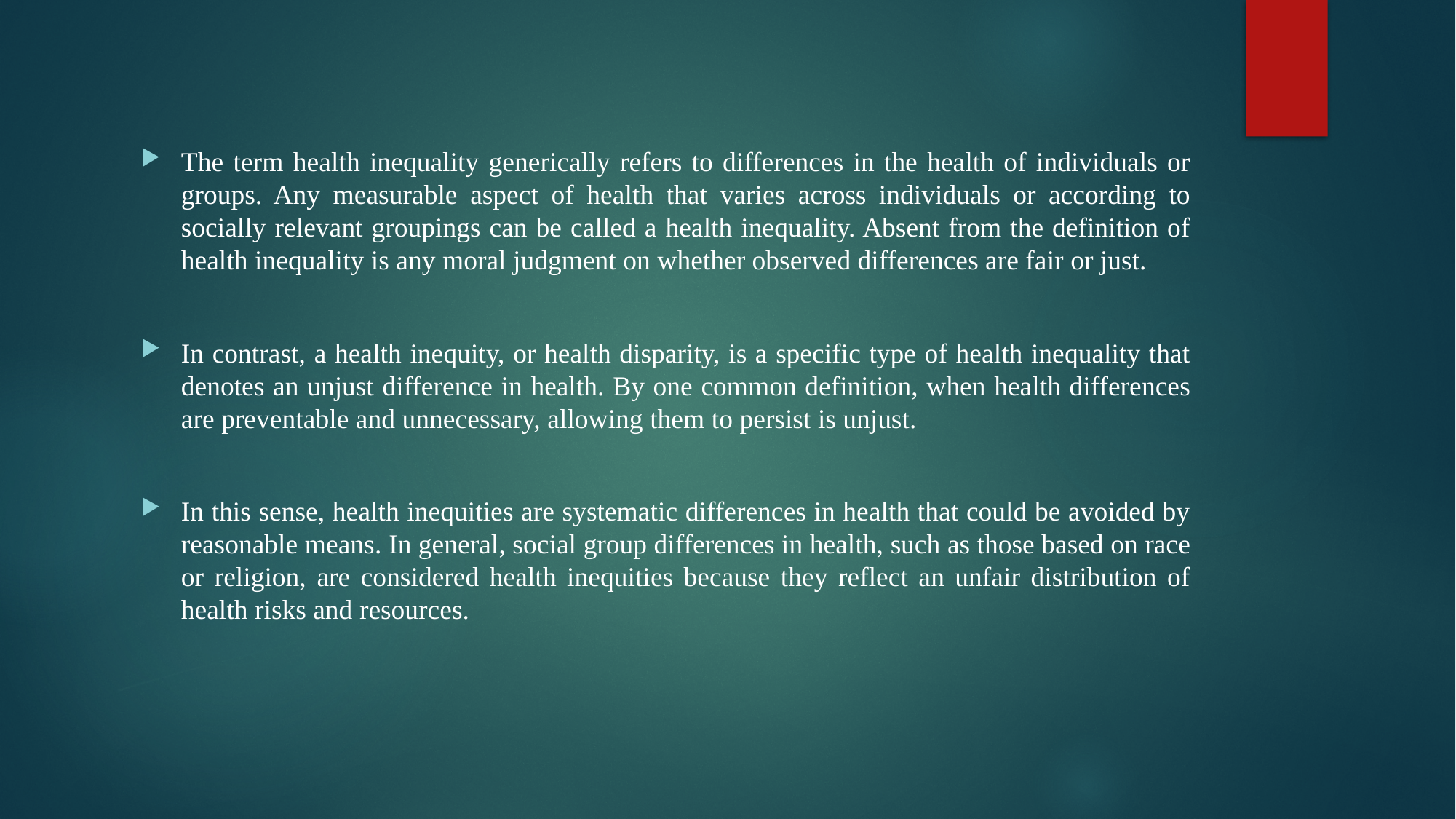

The term health inequality generically refers to differences in the health of individuals or groups. Any measurable aspect of health that varies across individuals or according to socially relevant groupings can be called a health inequality. Absent from the definition of health inequality is any moral judgment on whether observed differences are fair or just.

In contrast, a health inequity, or health disparity, is a specific type of health inequality that denotes an unjust difference in health. By one common definition, when health differences are preventable and unnecessary, allowing them to persist is unjust.

In this sense, health inequities are systematic differences in health that could be avoided by reasonable means. In general, social group differences in health, such as those based on race or religion, are considered health inequities because they reflect an unfair distribution of health risks and resources.